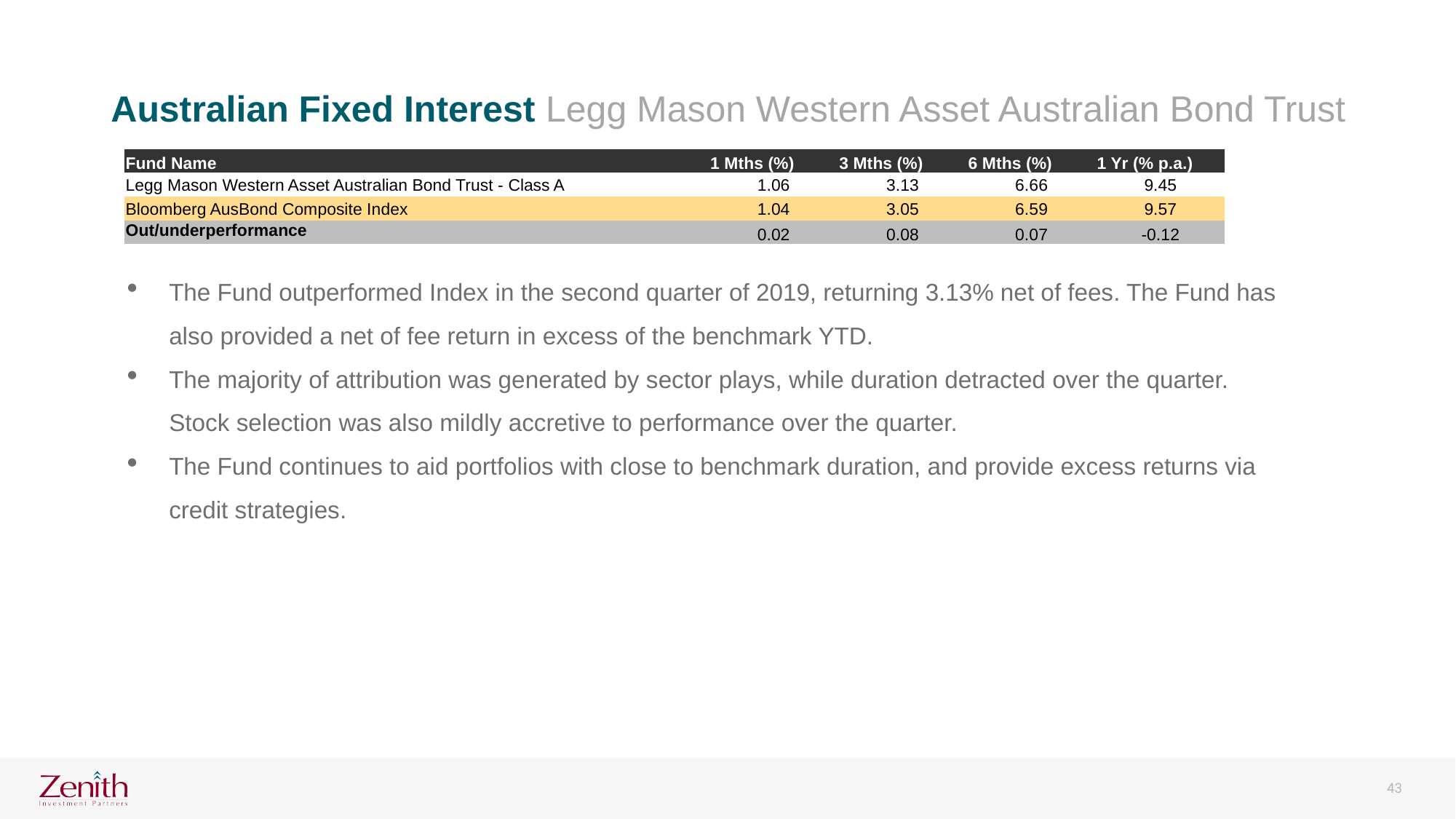

Australian Fixed Interest Legg Mason Western Asset Australian Bond Trust

| Fund Name | 1 Mths (%) | 3 Mths (%) | 6 Mths (%) | 1 Yr (% p.a.) |
| --- | --- | --- | --- | --- |
| Legg Mason Western Asset Australian Bond Trust - Class A | 1.06 | 3.13 | 6.66 | 9.45 |
| Bloomberg AusBond Composite Index | 1.04 | 3.05 | 6.59 | 9.57 |
| Out/underperformance | 0.02 | 0.08 | 0.07 | -0.12 |
The Fund outperformed Index in the second quarter of 2019, returning 3.13% net of fees. The Fund has also provided a net of fee return in excess of the benchmark YTD.
The majority of attribution was generated by sector plays, while duration detracted over the quarter. Stock selection was also mildly accretive to performance over the quarter.
The Fund continues to aid portfolios with close to benchmark duration, and provide excess returns via credit strategies.